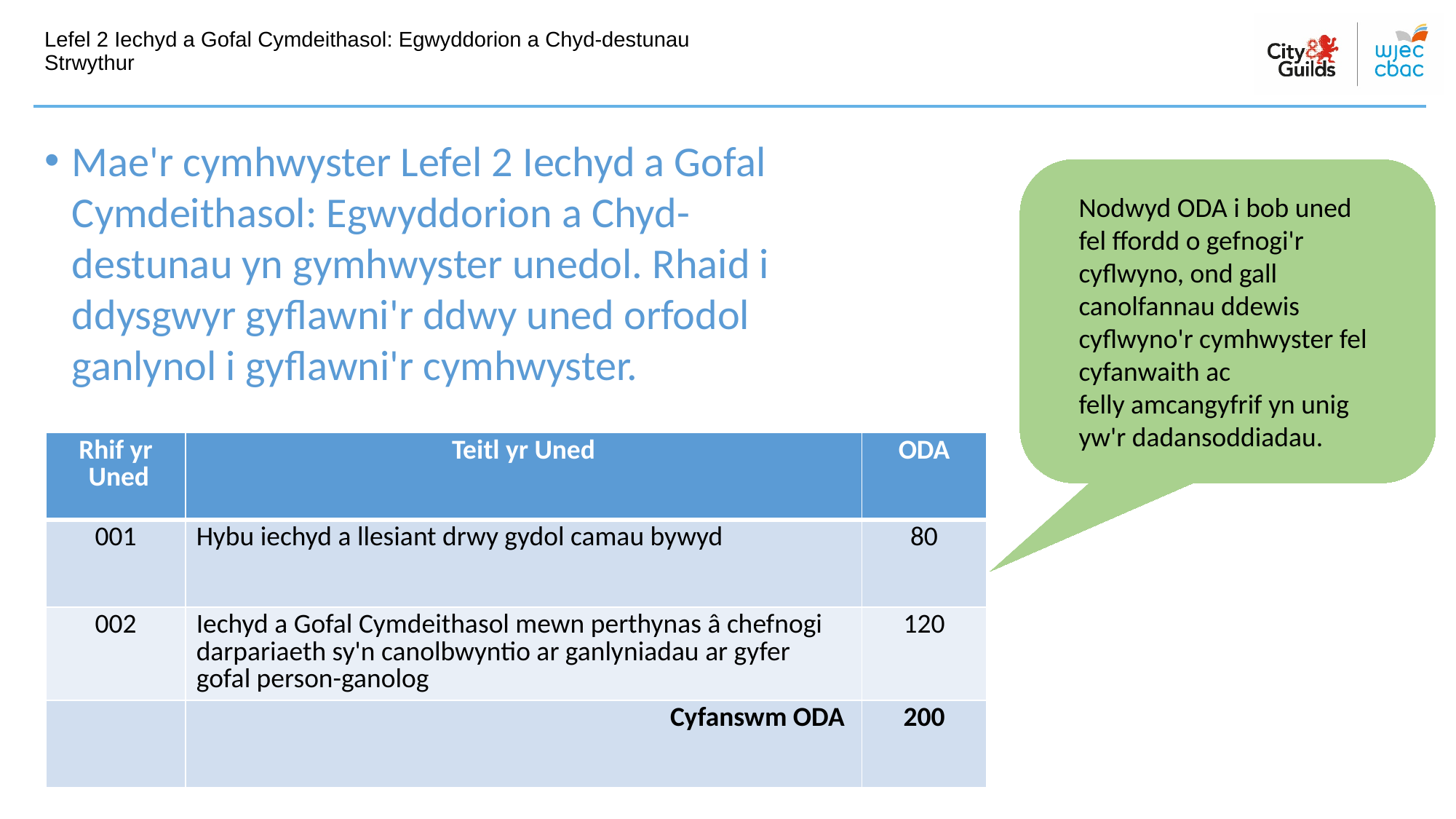

# Lefel 2 Iechyd a Gofal Cymdeithasol: Egwyddorion a Chyd-destunau Strwythur
Mae'r cymhwyster Lefel 2 Iechyd a Gofal Cymdeithasol: Egwyddorion a Chyd-destunau yn gymhwyster unedol. Rhaid i ddysgwyr gyflawni'r ddwy uned orfodol ganlynol i gyflawni'r cymhwyster.

Nodwyd ODA i bob uned fel ffordd o gefnogi'r cyflwyno, ond gall canolfannau ddewis cyflwyno'r cymhwyster fel cyfanwaith ac
felly amcangyfrif yn unig yw'r dadansoddiadau.
| Rhif yr Uned | Teitl yr Uned | ODA |
| --- | --- | --- |
| 001 | Hybu iechyd a llesiant drwy gydol camau bywyd | 80 |
| 002 | Iechyd a Gofal Cymdeithasol mewn perthynas â chefnogi darpariaeth sy'n canolbwyntio ar ganlyniadau ar gyfer gofal person-ganolog | 120 |
|  | Cyfanswm ODA | 200 |